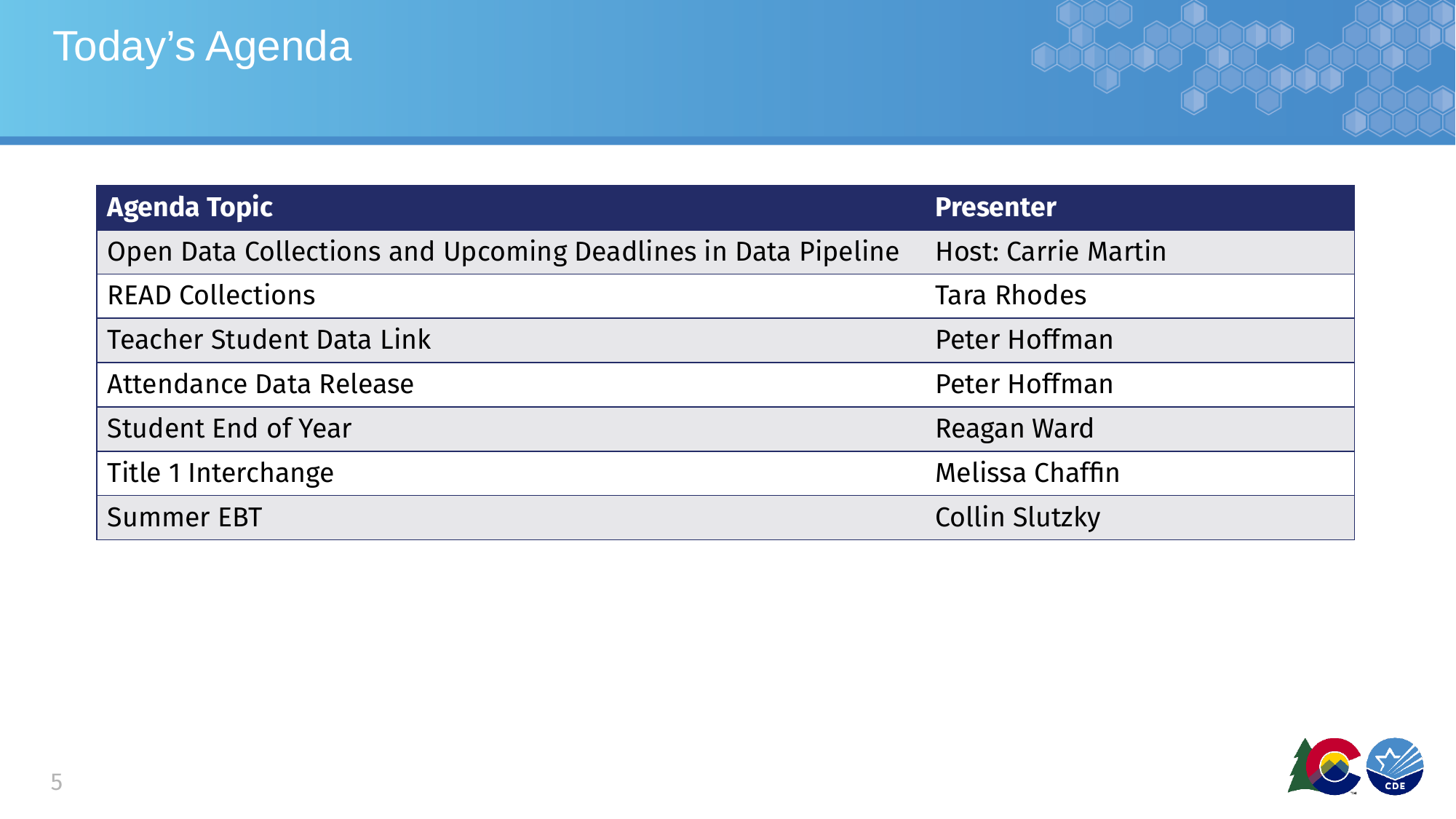

# Today’s Agenda
| Agenda Topic | Presenter |
| --- | --- |
| Open Data Collections and Upcoming Deadlines in Data Pipeline | Host: Carrie Martin |
| READ Collections | Tara Rhodes |
| Teacher Student Data Link | Peter Hoffman |
| Attendance Data Release | Peter Hoffman |
| Student End of Year | Reagan Ward |
| Title 1 Interchange | Melissa Chaffin |
| Summer EBT | Collin Slutzky |
5